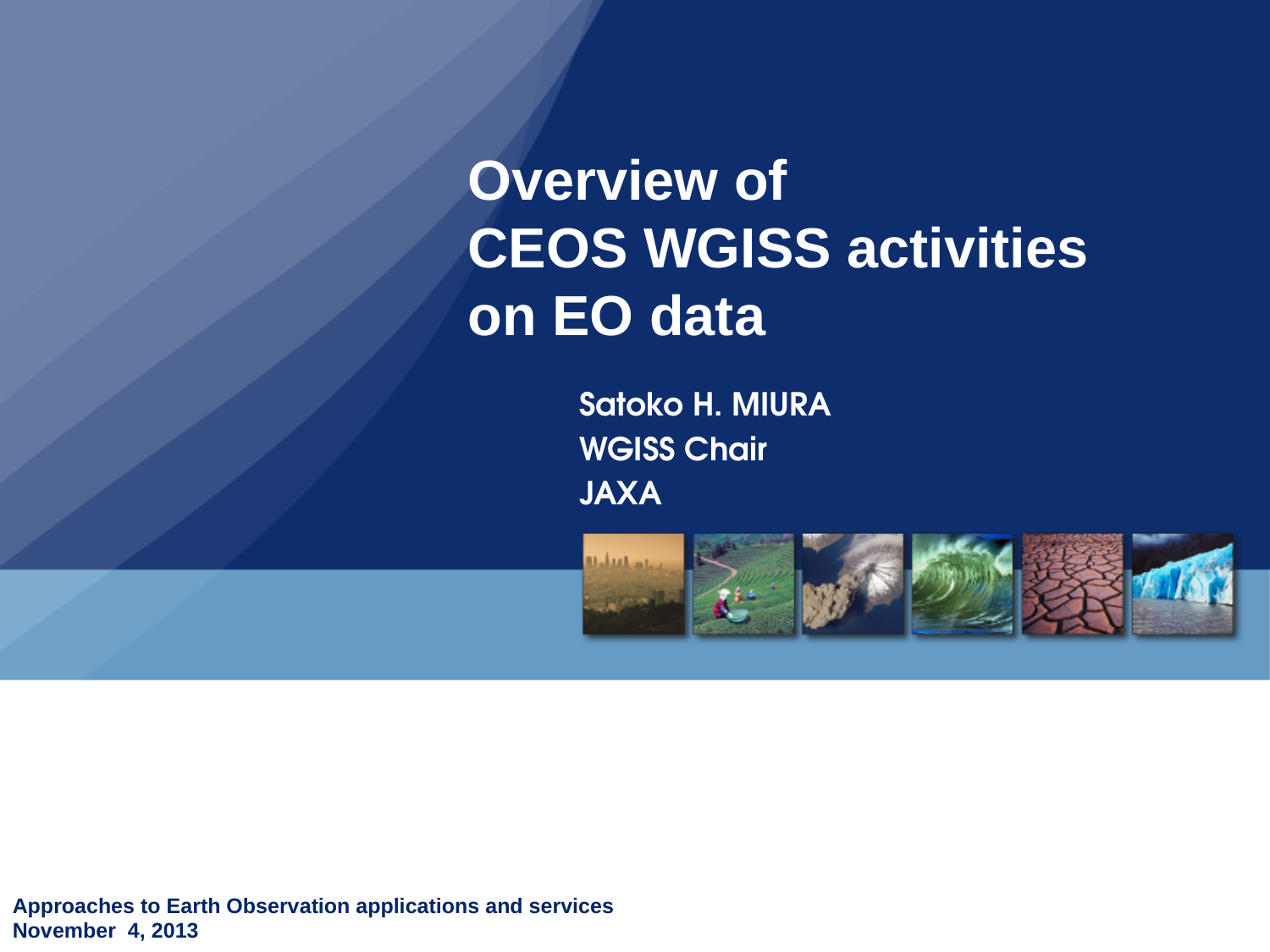

# Overview of CEOS WGISS activities on EO data
Satoko H. MIURA
WGISS Chair
JAXA